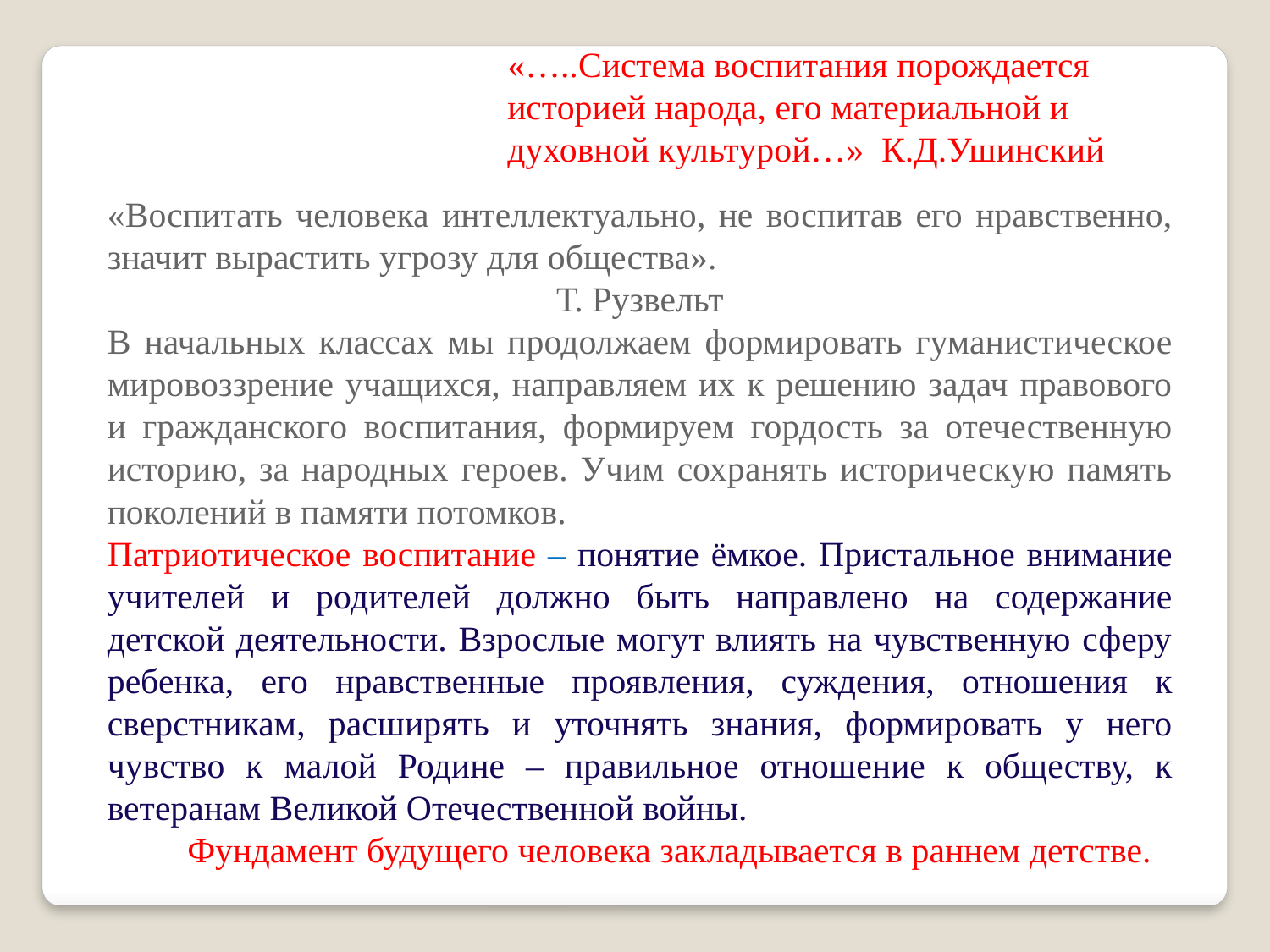

«…..Система воспитания порождается историей народа, его материальной и духовной культурой…»  К.Д.Ушинский
«Воспитать человека интеллектуально, не воспитав его нравственно, значит вырастить угрозу для общества».
Т. Рузвельт
В начальных классах мы продолжаем формировать гуманистическое мировоззрение учащихся, направляем их к решению задач правового и гражданского воспитания, формируем гордость за отечественную историю, за народных героев. Учим сохранять историческую память поколений в памяти потомков.
Патриотическое воспитание – понятие ёмкое. Пристальное внимание учителей и родителей должно быть направлено на содержание детской деятельности. Взрослые могут влиять на чувственную сферу ребенка, его нравственные проявления, суждения, отношения к сверстникам, расширять и уточнять знания, формировать у него чувство к малой Родине – правильное отношение к обществу, к ветеранам Великой Отечественной войны.
         Фундамент будущего человека закладывается в раннем детстве.